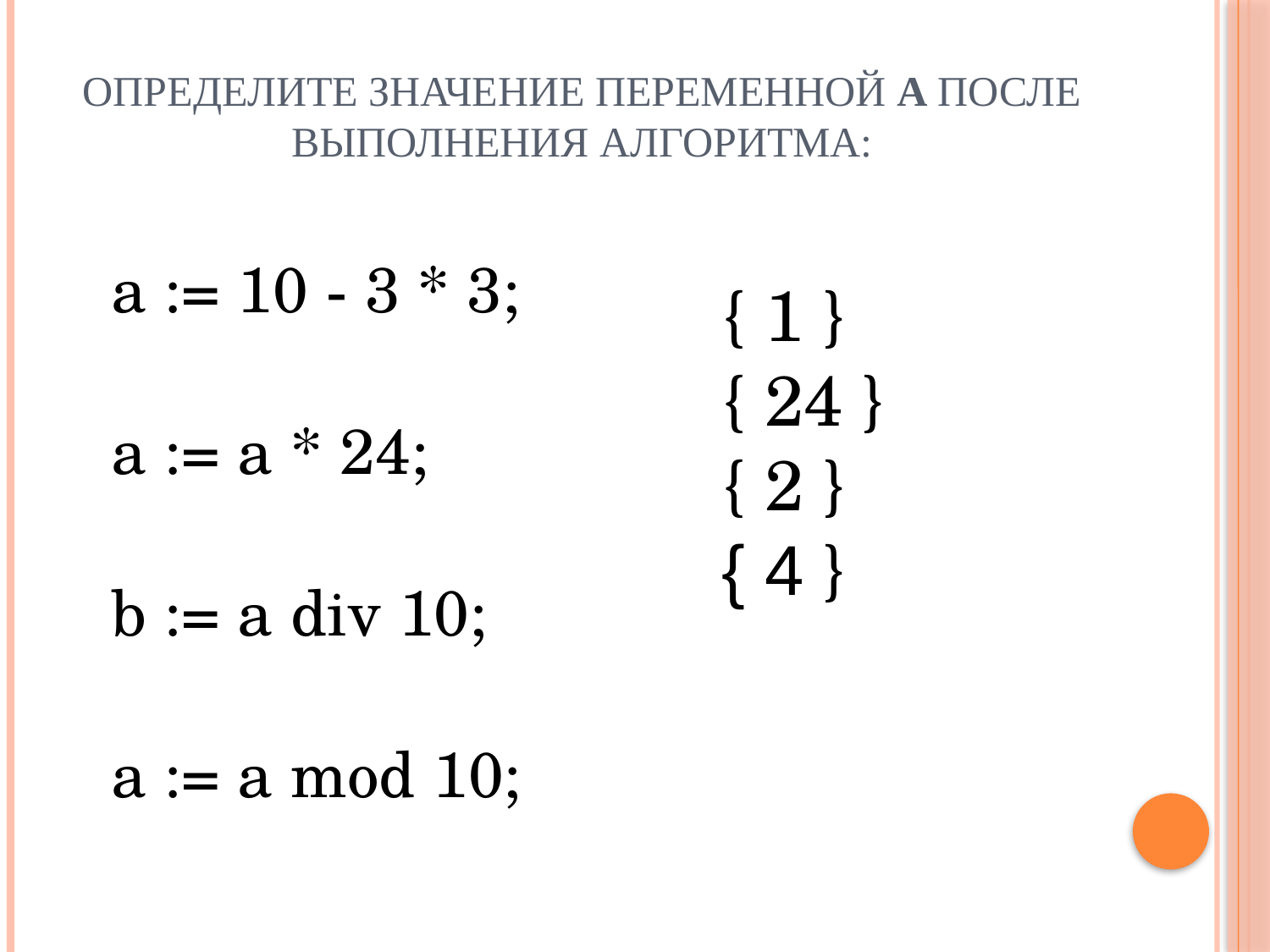

# Определите значение переменной a после выполнения алгоритма:
  a := 10 - 3 * 3;
  a := a * 24;
  b := a div 10;
  a := a mod 10;

{ 1 }
{ 24 }
{ 2 }
{ 4 }